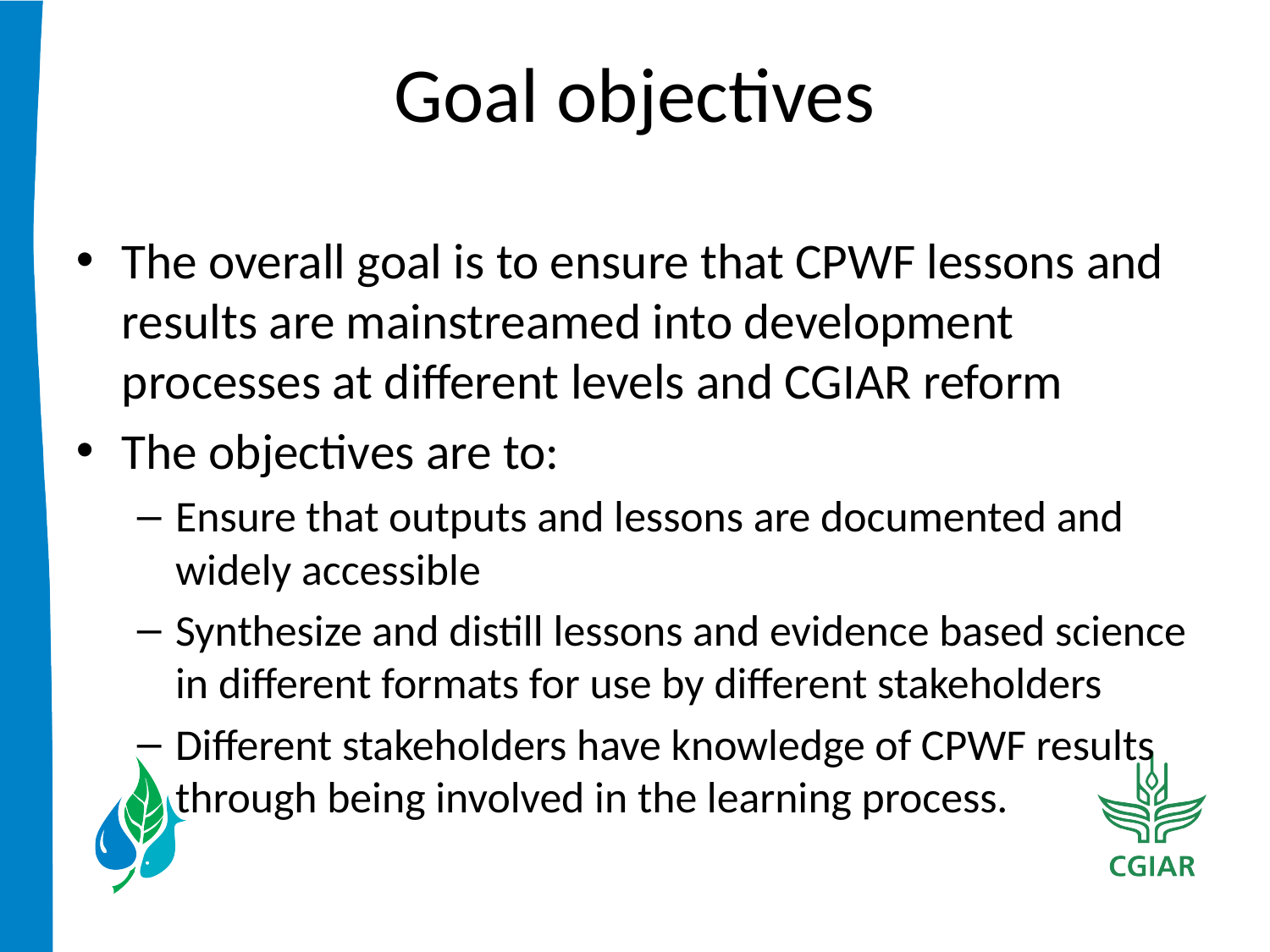

# Goal objectives
The overall goal is to ensure that CPWF lessons and results are mainstreamed into development processes at different levels and CGIAR reform
The objectives are to:
Ensure that outputs and lessons are documented and widely accessible
Synthesize and distill lessons and evidence based science in different formats for use by different stakeholders
Different stakeholders have knowledge of CPWF results through being involved in the learning process.